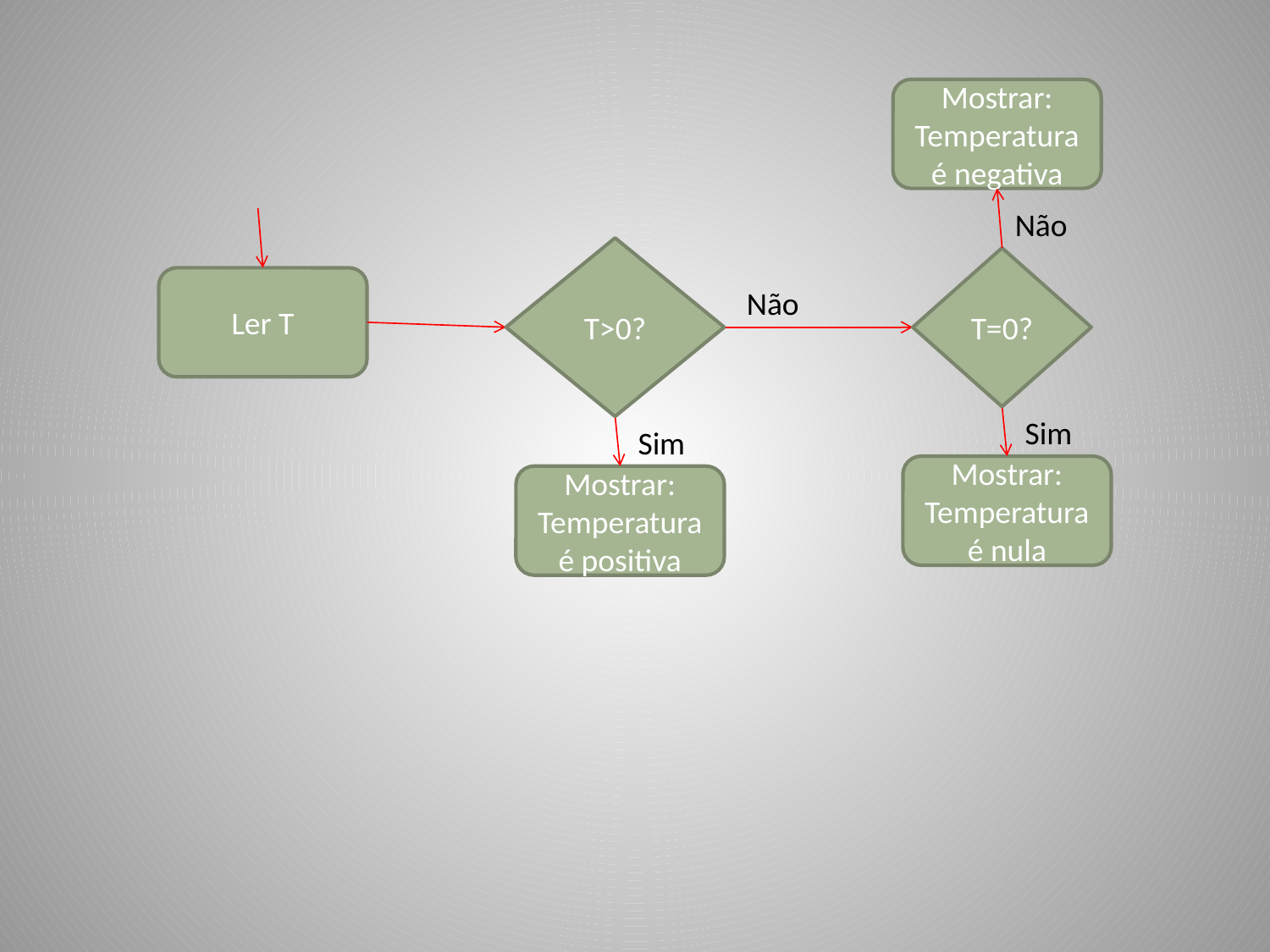

Mostrar:
Temperatura é negativa
Não
T>0?
T=0?
Ler T
Não
Sim
Sim
Mostrar:
Temperatura é nula
Mostrar:
Temperatura é positiva